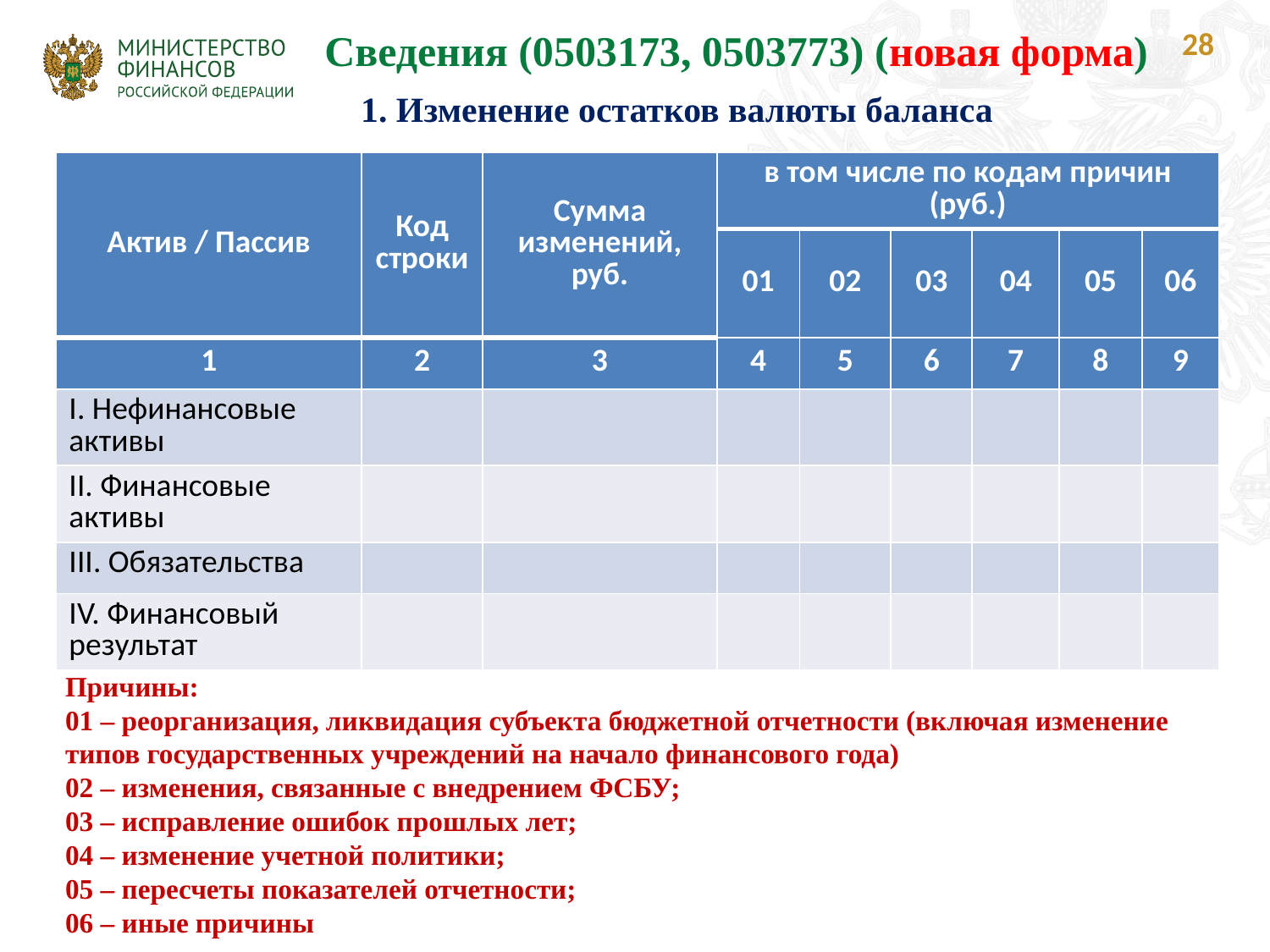

Сведения (0503173, 0503773) (новая форма)
28
1. Изменение остатков валюты баланса
| Актив / Пассив | Код строки | Сумма изменений, руб. | в том числе по кодам причин (руб.) |  |  |  |  |  |
| --- | --- | --- | --- | --- | --- | --- | --- | --- |
|  |  |  | 01 | 02 | 03 | 04 | 05 | 06 |
| 1 | 2 | 3 | 4 | 5 | 6 | 7 | 8 | 9 |
| I. Нефинансовые активы |  |  |  |  |  |  |  |  |
| II. Финансовые активы |  |  |  |  |  |  |  |  |
| III. Обязательства |  |  |  |  |  |  |  |  |
| IV. Финансовый результат |  |  |  |  |  |  |  |  |
Причины:
01 – реорганизация, ликвидация субъекта бюджетной отчетности (включая изменение типов государственных учреждений на начало финансового года)
02 – изменения, связанные с внедрением ФСБУ;
03 – исправление ошибок прошлых лет;
04 – изменение учетной политики;
05 – пересчеты показателей отчетности;
06 – иные причины